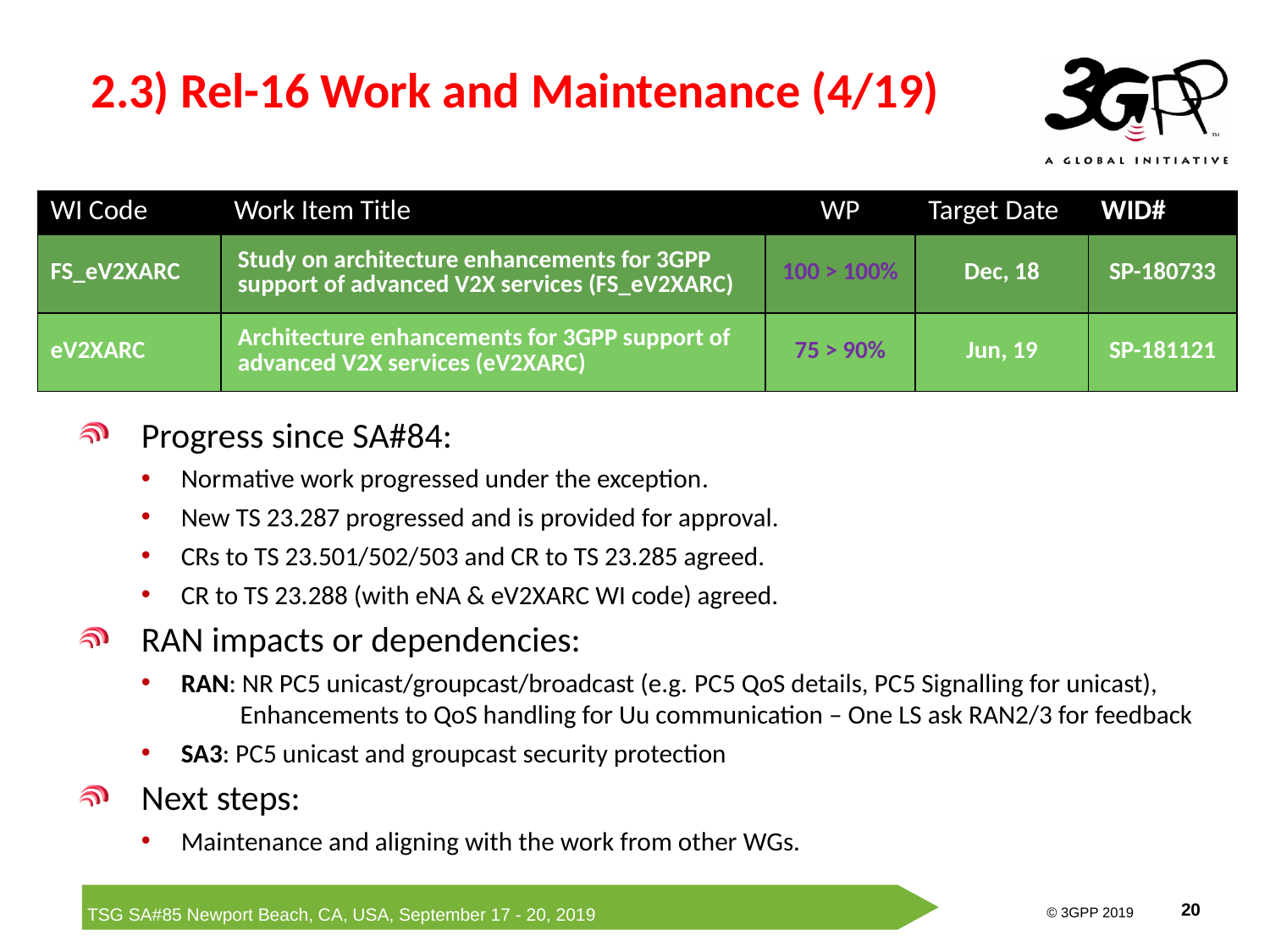

# 2.3) Rel-16 Work and Maintenance (4/19)
| WI Code | Work Item Title | WP | Target Date | WID# |
| --- | --- | --- | --- | --- |
| FS\_eV2XARC | Study on architecture enhancements for 3GPP support of advanced V2X services (FS\_eV2XARC) | 100 > 100% | Dec, 18 | SP-180733 |
| eV2XARC | Architecture enhancements for 3GPP support of advanced V2X services (eV2XARC) | 75 > 90% | Jun, 19 | SP-181121 |
Progress since SA#84:
Normative work progressed under the exception.
New TS 23.287 progressed and is provided for approval.
CRs to TS 23.501/502/503 and CR to TS 23.285 agreed.
CR to TS 23.288 (with eNA & eV2XARC WI code) agreed.
RAN impacts or dependencies:
RAN: NR PC5 unicast/groupcast/broadcast (e.g. PC5 QoS details, PC5 Signalling for unicast),
          Enhancements to QoS handling for Uu communication – One LS ask RAN2/3 for feedback
SA3: PC5 unicast and groupcast security protection
Next steps:
Maintenance and aligning with the work from other WGs.